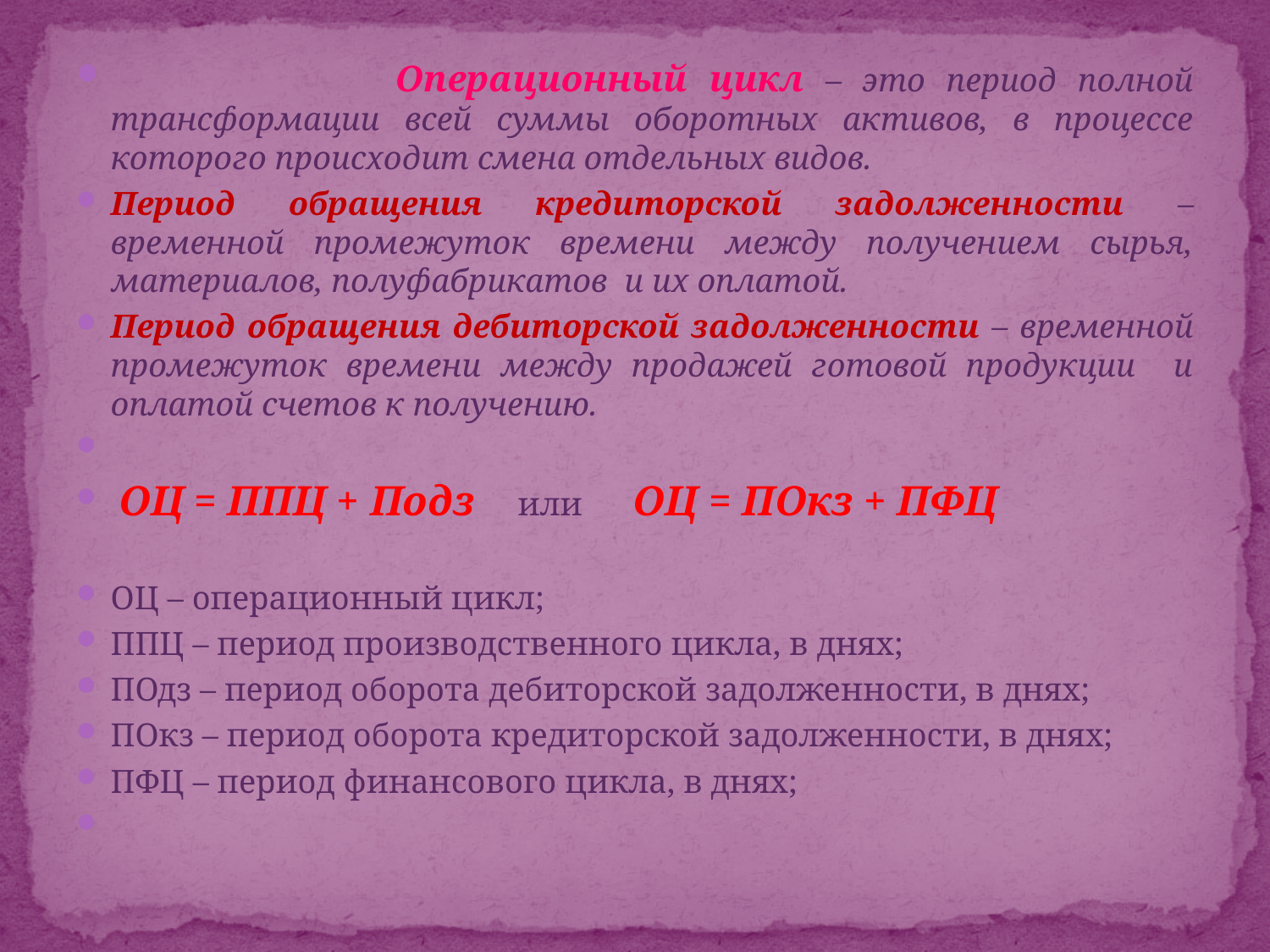

Операционный цикл – это период полной трансформации всей суммы оборотных активов, в процессе которого происходит смена отдельных видов.
Период обращения кредиторской задолженности – временной промежуток времени между получением сырья, материалов, полуфабрикатов  и их оплатой.
Период обращения дебиторской задолженности – временной промежуток времени между продажей готовой продукции  и оплатой счетов к получению.

 ОЦ = ППЦ + Подз    или      ОЦ = ПОкз + ПФЦ

ОЦ – операционный цикл;
ППЦ – период производственного цикла, в днях;
ПОдз – период оборота дебиторской задолженности, в днях;
ПОкз – период оборота кредиторской задолженности, в днях;
ПФЦ – период финансового цикла, в днях;